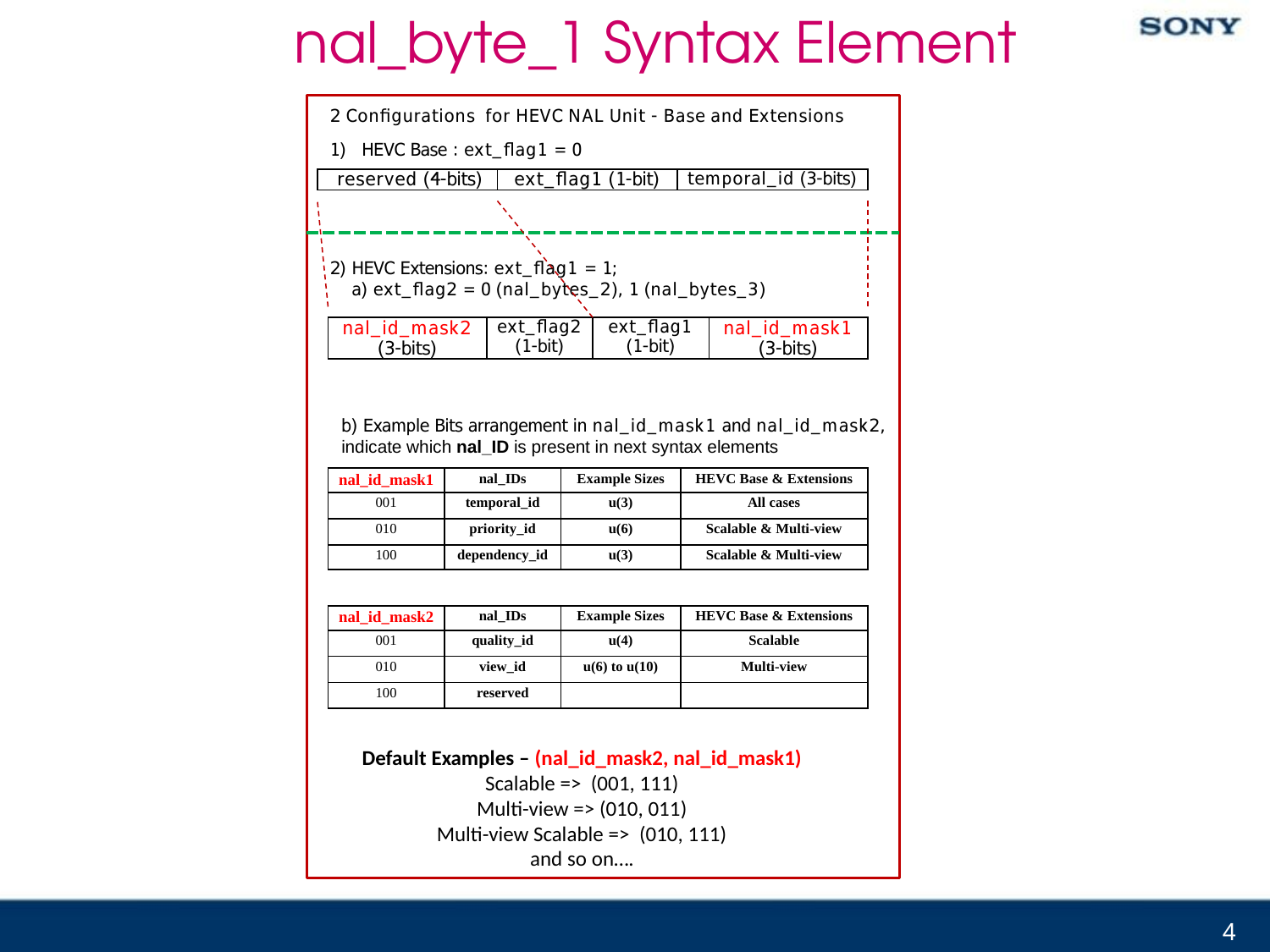

# nal_byte_1 Syntax Element

2 Configurations  for HEVC NAL Unit - Base and Extensions

HEVC Base : ext_flag1 = 0

2) HEVC Extensions: ext_flag1 = 1;
    a) ext_flag2 = 0 (nal_bytes_2), 1 (nal_bytes_3)
| reserved (4-bits) | ext\_flag1 (1-bit) | temporal\_id (3-bits) |
| --- | --- | --- |
| nal\_id\_mask2 (3-bits) | ext\_flag2 (1-bit) | ext\_flag1 (1-bit) | nal\_id\_mask1 (3-bits) |
| --- | --- | --- | --- |
b) Example Bits arrangement in nal_id_mask1 and nal_id_mask2,
indicate which nal_ID is present in next syntax elements
| nal\_id\_mask1 | nal\_IDs | Example Sizes | HEVC Base & Extensions |
| --- | --- | --- | --- |
| 001 | temporal\_id | u(3) | All cases |
| 010 | priority\_id | u(6) | Scalable & Multi-view |
| 100 | dependency\_id | u(3) | Scalable & Multi-view |
| nal\_id\_mask2 | nal\_IDs | Example Sizes | HEVC Base & Extensions |
| --- | --- | --- | --- |
| 001 | quality\_id | u(4) | Scalable |
| 010 | view\_id | u(6) to u(10) | Multi-view |
| 100 | reserved |  |  |
Default Examples – (nal_id_mask2, nal_id_mask1)
Scalable =>  (001, 111)
Multi-view => (010, 011)
Multi-view Scalable =>  (010, 111)
and so on….
4